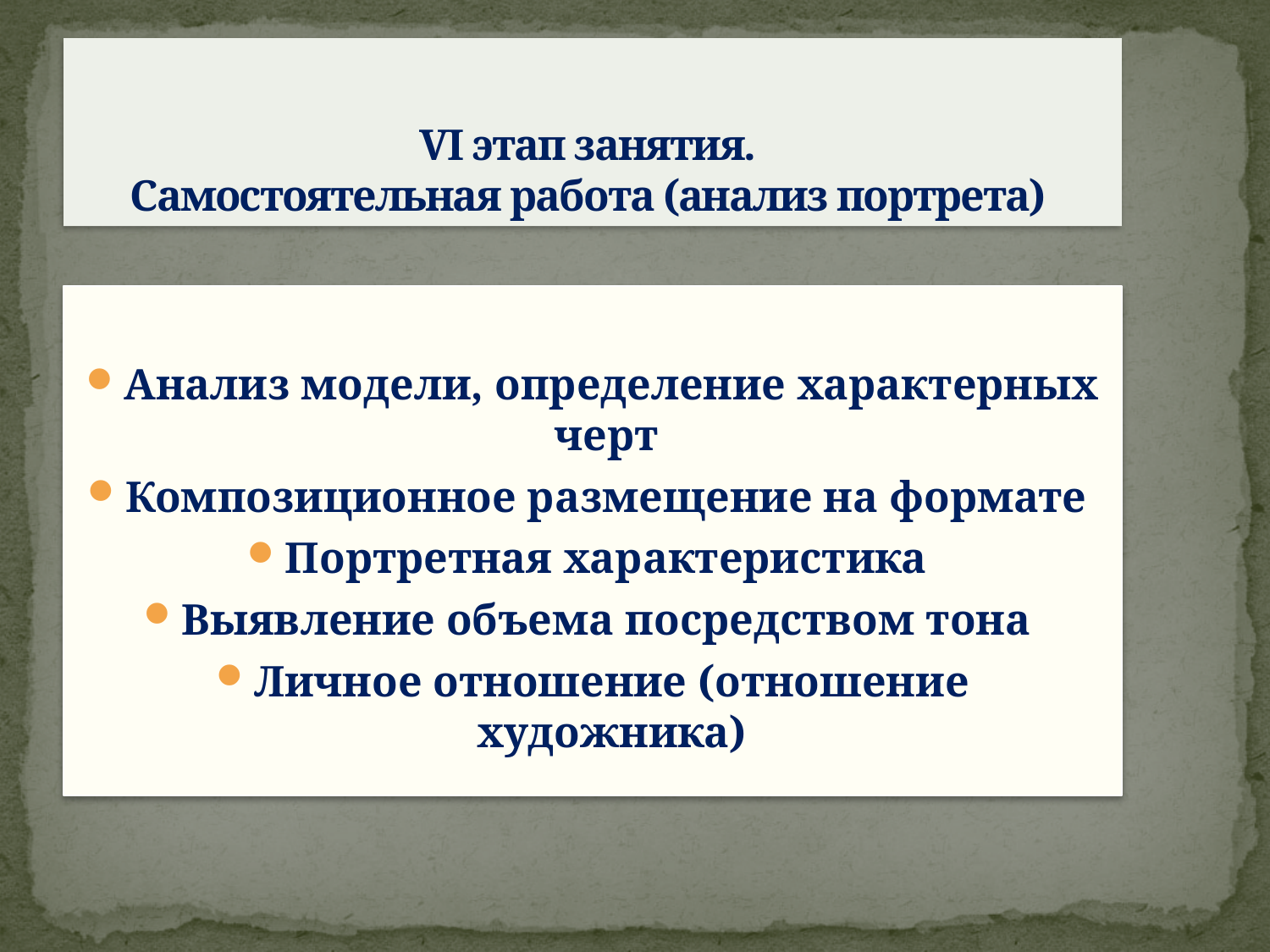

# VI этап занятия. Самостоятельная работа (анализ портрета)

Анализ модели, определение характерных черт
Композиционное размещение на формате
Портретная характеристика
Выявление объема посредством тона
Личное отношение (отношение художника)